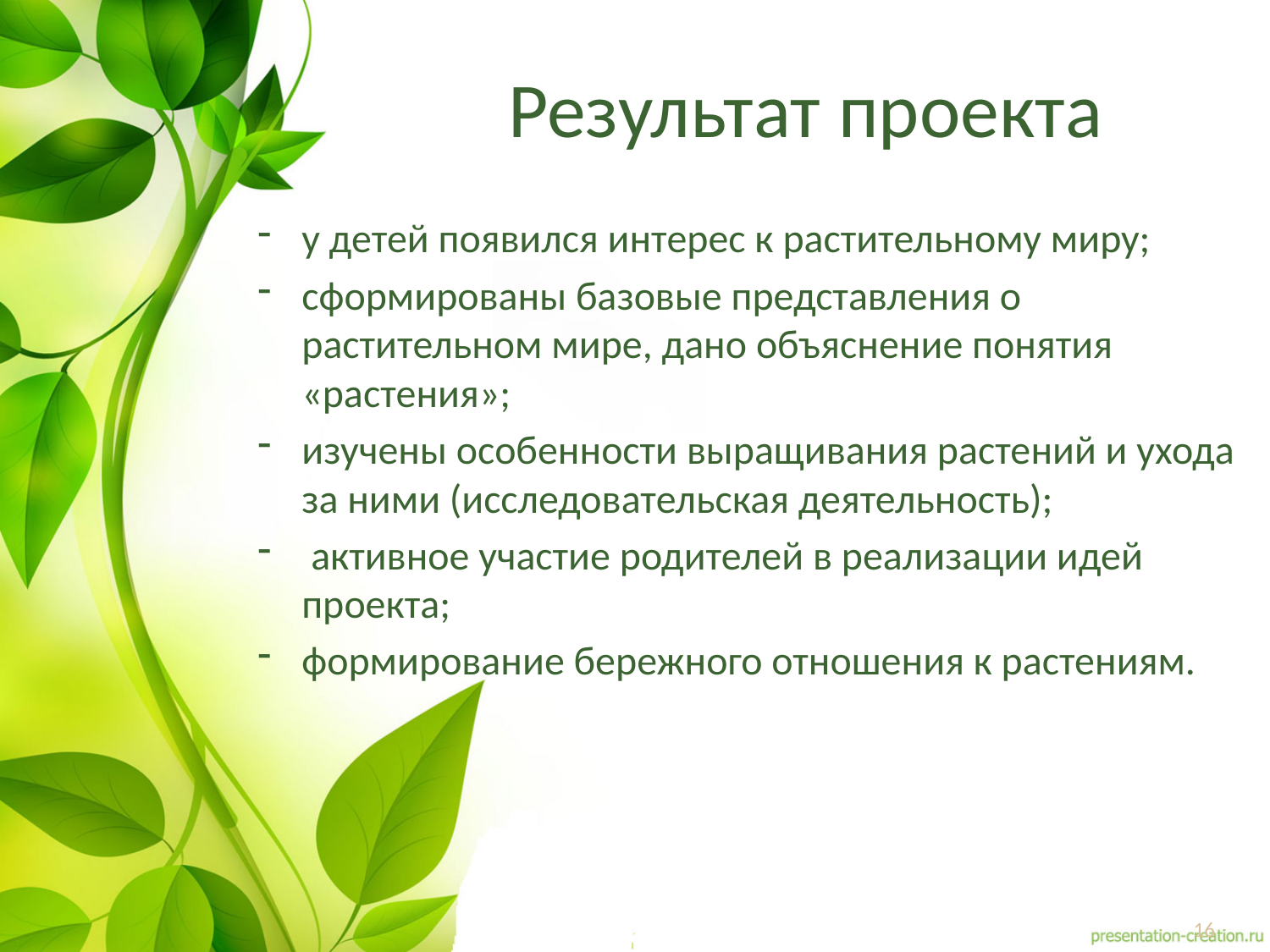

# Результат проекта
у детей появился интерес к растительному миру;
сформированы базовые представления о растительном мире, дано объяснение понятия «растения»;
изучены особенности выращивания растений и ухода за ними (исследовательская деятельность);
 активное участие родителей в реализации идей проекта;
формирование бережного отношения к растениям.